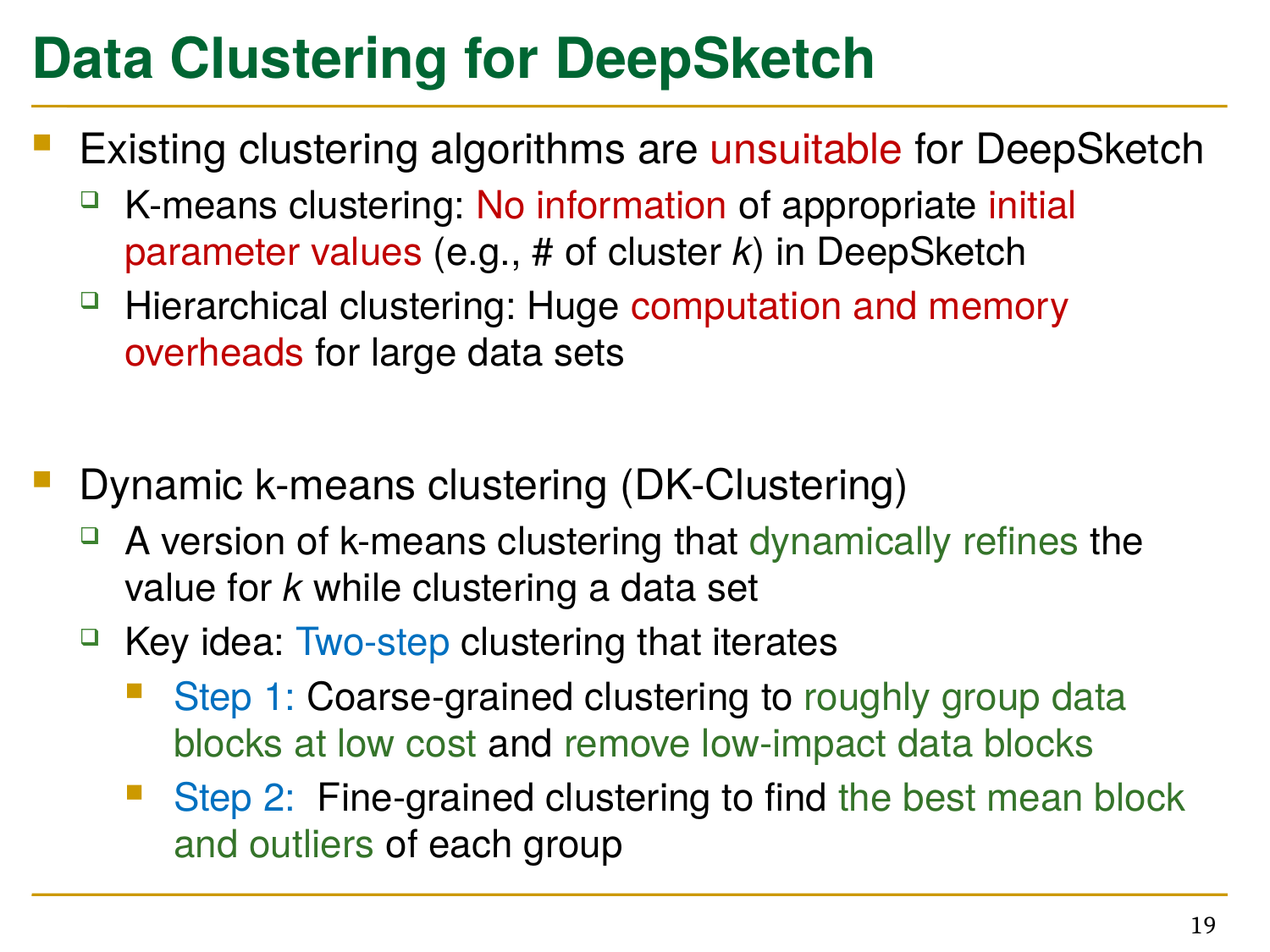

# Data Clustering for DeepSketch
Existing clustering algorithms are unsuitable for DeepSketch
K-means clustering: No information of appropriate initial parameter values (e.g., # of cluster k) in DeepSketch
Hierarchical clustering: Huge computation and memory overheads for large data sets

Dynamic k-means clustering (DK-Clustering)
A version of k-means clustering that dynamically refines the value for k while clustering a data set
Key idea: Two-step clustering that iterates
Step 1: Coarse-grained clustering to roughly group data blocks at low cost and remove low-impact data blocks
Step 2:  Fine-grained clustering to find the best mean block and outliers of each group
19